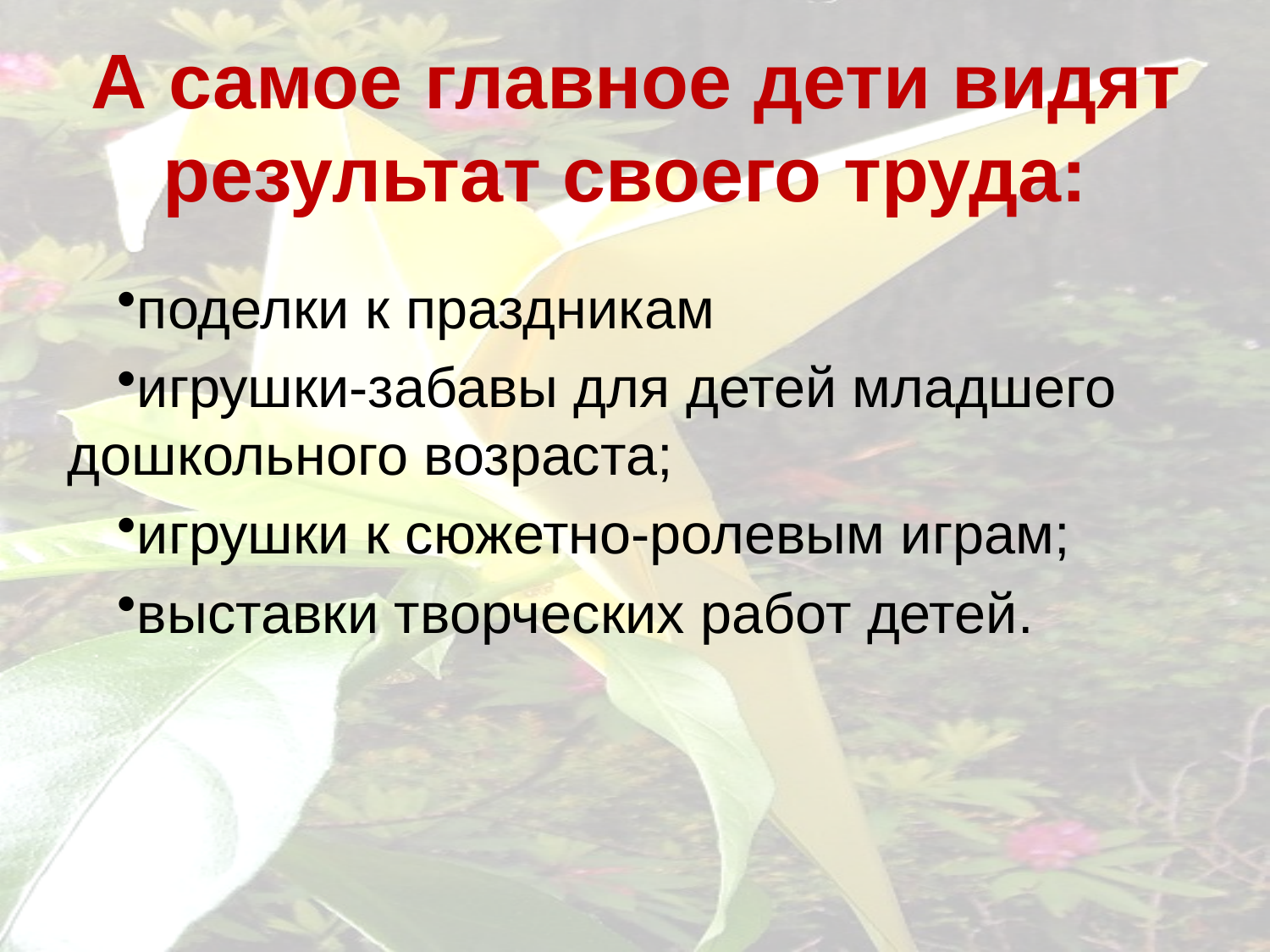

# А самое главное дети видят результат своего труда:
поделки к праздникам
игрушки-забавы для детей младшего дошкольного возраста;
игрушки к сюжетно-ролевым играм;
выставки творческих работ детей.